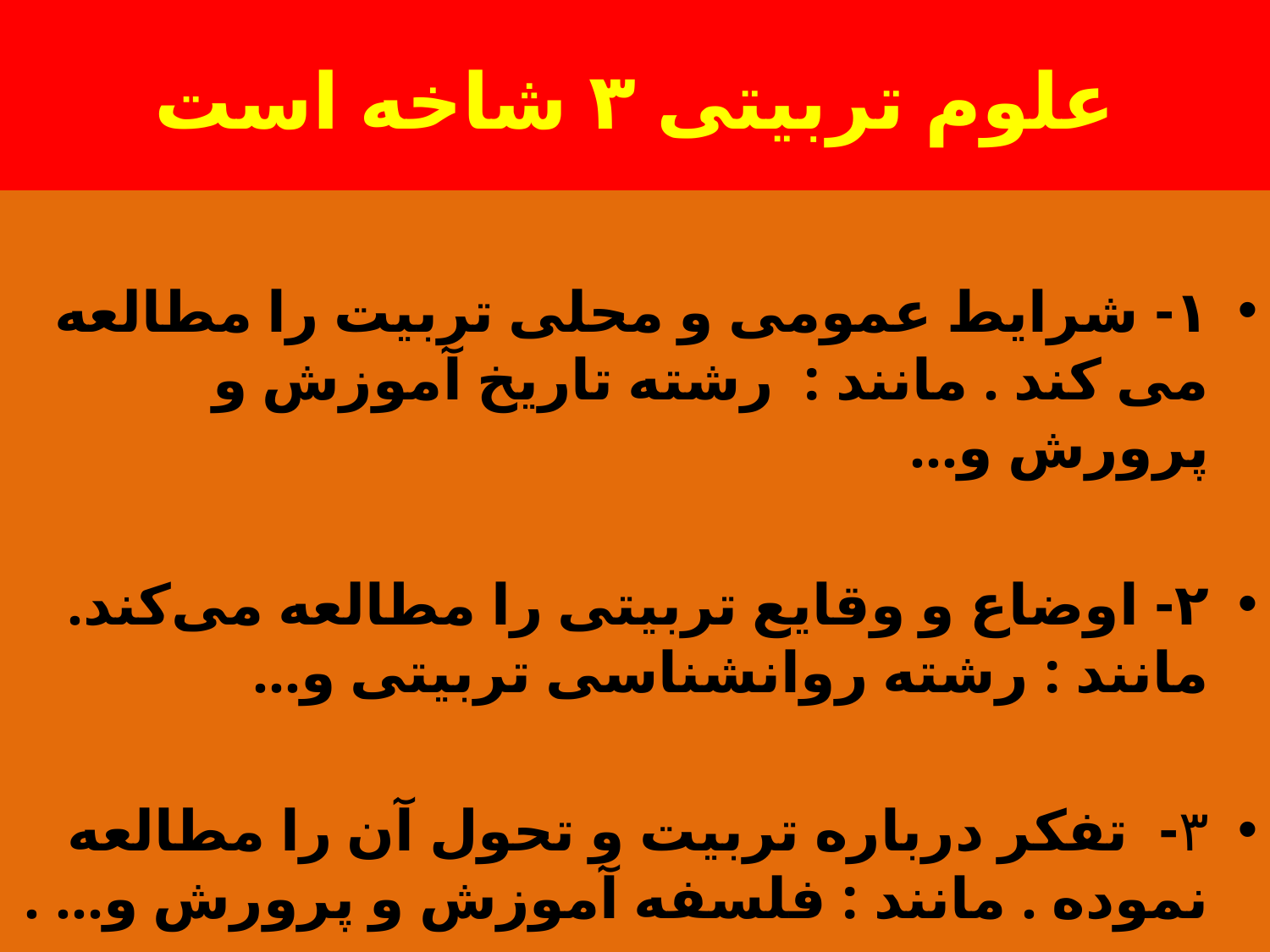

# علوم تربیتی ۳ شاخه است

۱- شرایط عمومی و محلی تربیت را مطالعه می کند . مانند :  رشته تاریخ آموزش و پرورش و…

۲- اوضاع و وقایع تربیتی را مطالعه می‌کند. مانند : رشته روانشناسی تربیتی و…

۳-  تفکر درباره تربیت و تحول آن را مطالعه نموده . مانند : فلسفه آموزش و پرورش و… .